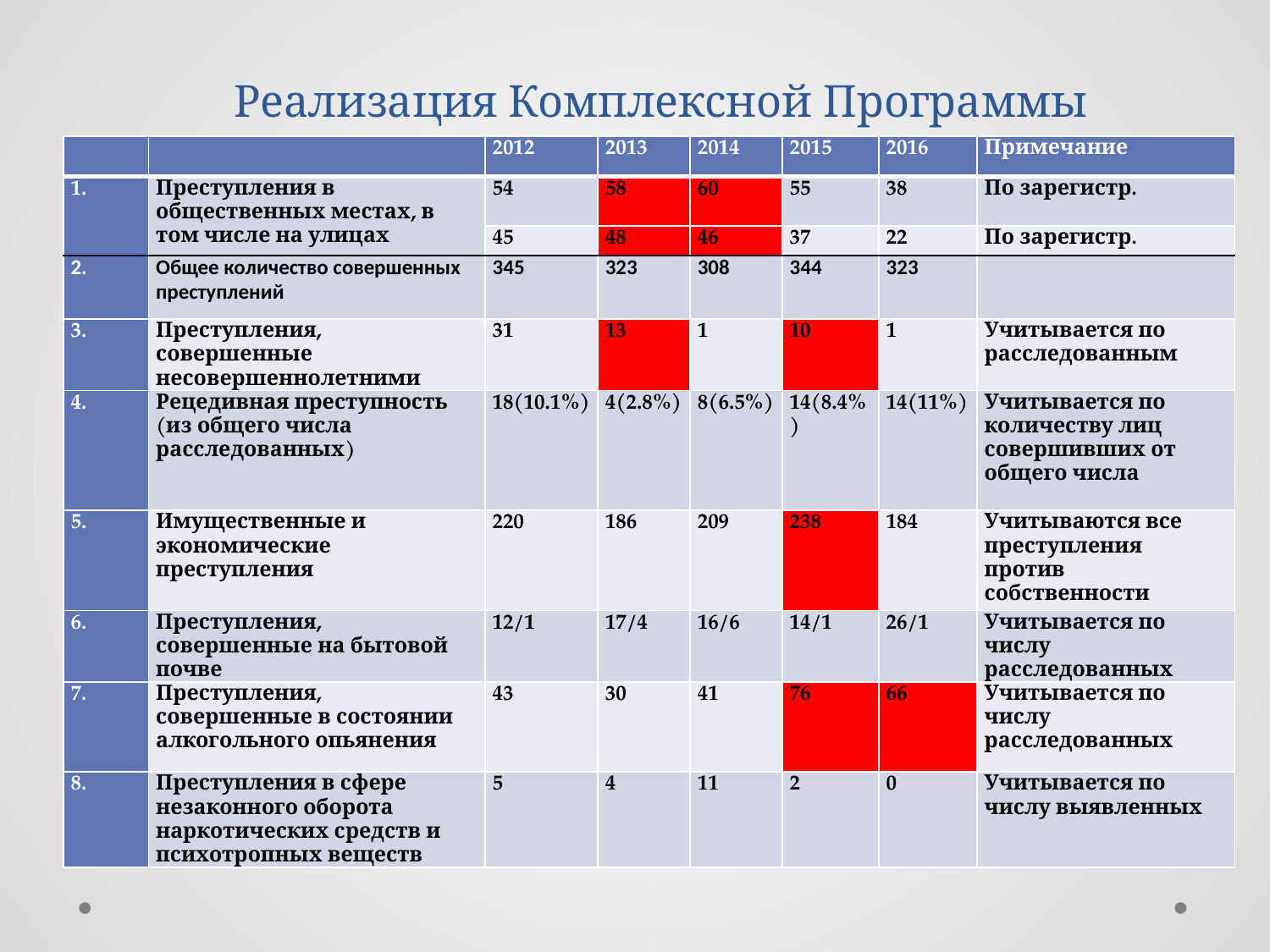

# Реализация Комплексной Программы
|  |  | 2012 | 2013 | 2014 | 2015 | 2016 | Примечание |
| --- | --- | --- | --- | --- | --- | --- | --- |
| 1. | Преступления в общественных местах, в том числе на улицах | 54 | 58 | 60 | 55 | 38 | По зарегистр. |
|  |  | 45 | 48 | 46 | 37 | 22 | По зарегистр. |
| 2. | Общее количество совершенных преступлений | 345 | 323 | 308 | 344 | 323 |  |
| 3. | Преступления, совершенные несовершеннолетними | 31 | 13 | 1 | 10 | 1 | Учитывается по расследованным |
| 4. | Рецедивная преступность (из общего числа расследованных) | 18(10.1%) | 4(2.8%) | 8(6.5%) | 14(8.4%) | 14(11%) | Учитывается по количеству лиц совершивших от общего числа |
| 5. | Имущественные и экономические преступления | 220 | 186 | 209 | 238 | 184 | Учитываются все преступления против собственности |
| 6. | Преступления, совершенные на бытовой почве | 12/1 | 17/4 | 16/6 | 14/1 | 26/1 | Учитывается по числу расследованных |
| 7. | Преступления, совершенные в состоянии алкогольного опьянения | 43 | 30 | 41 | 76 | 66 | Учитывается по числу расследованных |
| 8. | Преступления в сфере незаконного оборота наркотических средств и психотропных веществ | 5 | 4 | 11 | 2 | 0 | Учитывается по числу выявленных |